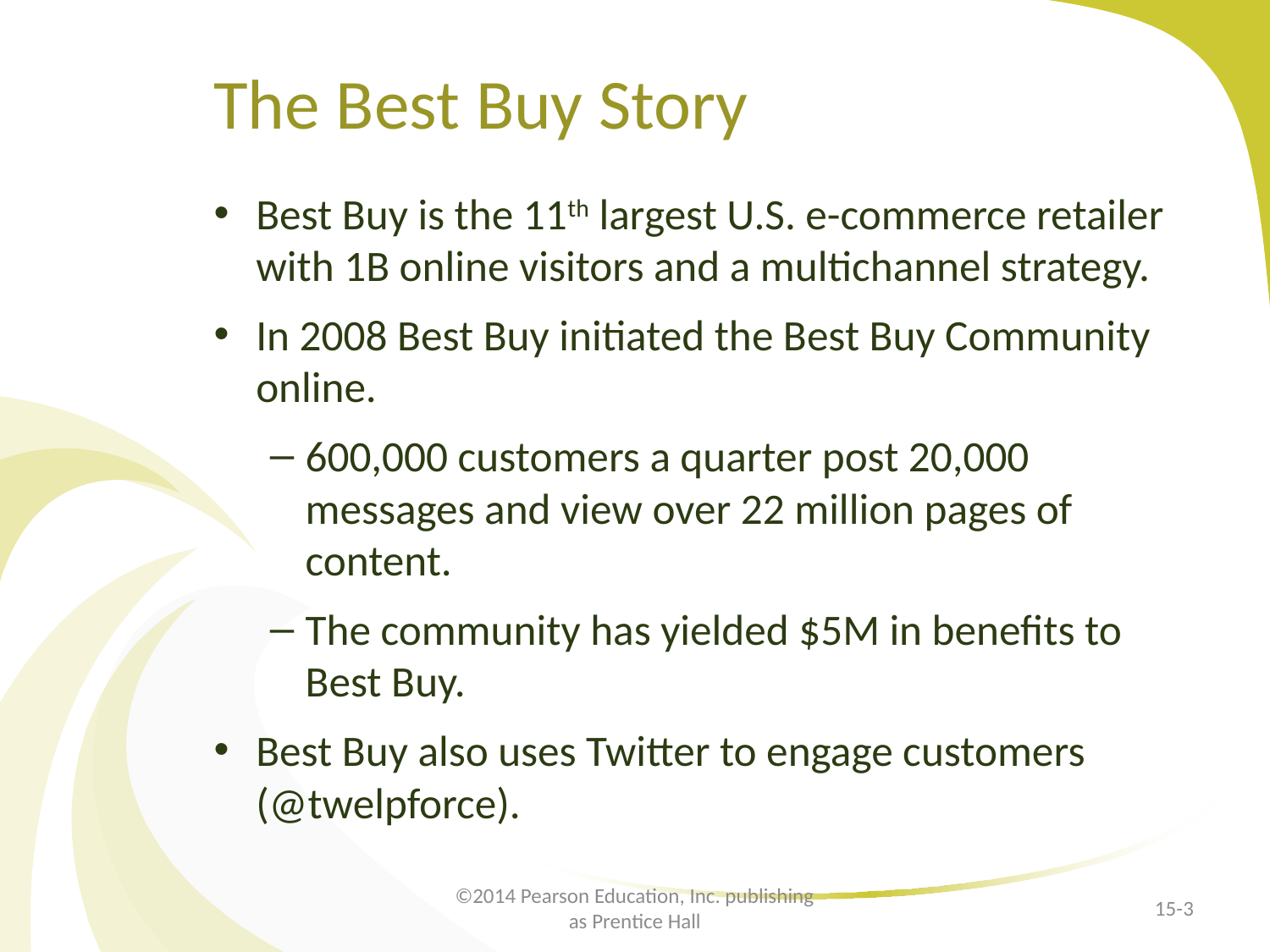

# The Best Buy Story
Best Buy is the 11th largest U.S. e-commerce retailer with 1B online visitors and a multichannel strategy.
In 2008 Best Buy initiated the Best Buy Community online.
600,000 customers a quarter post 20,000 messages and view over 22 million pages of content.
The community has yielded $5M in benefits to Best Buy.
Best Buy also uses Twitter to engage customers (@twelpforce).

©2014 Pearson Education, Inc. publishing as Prentice Hall
15-3